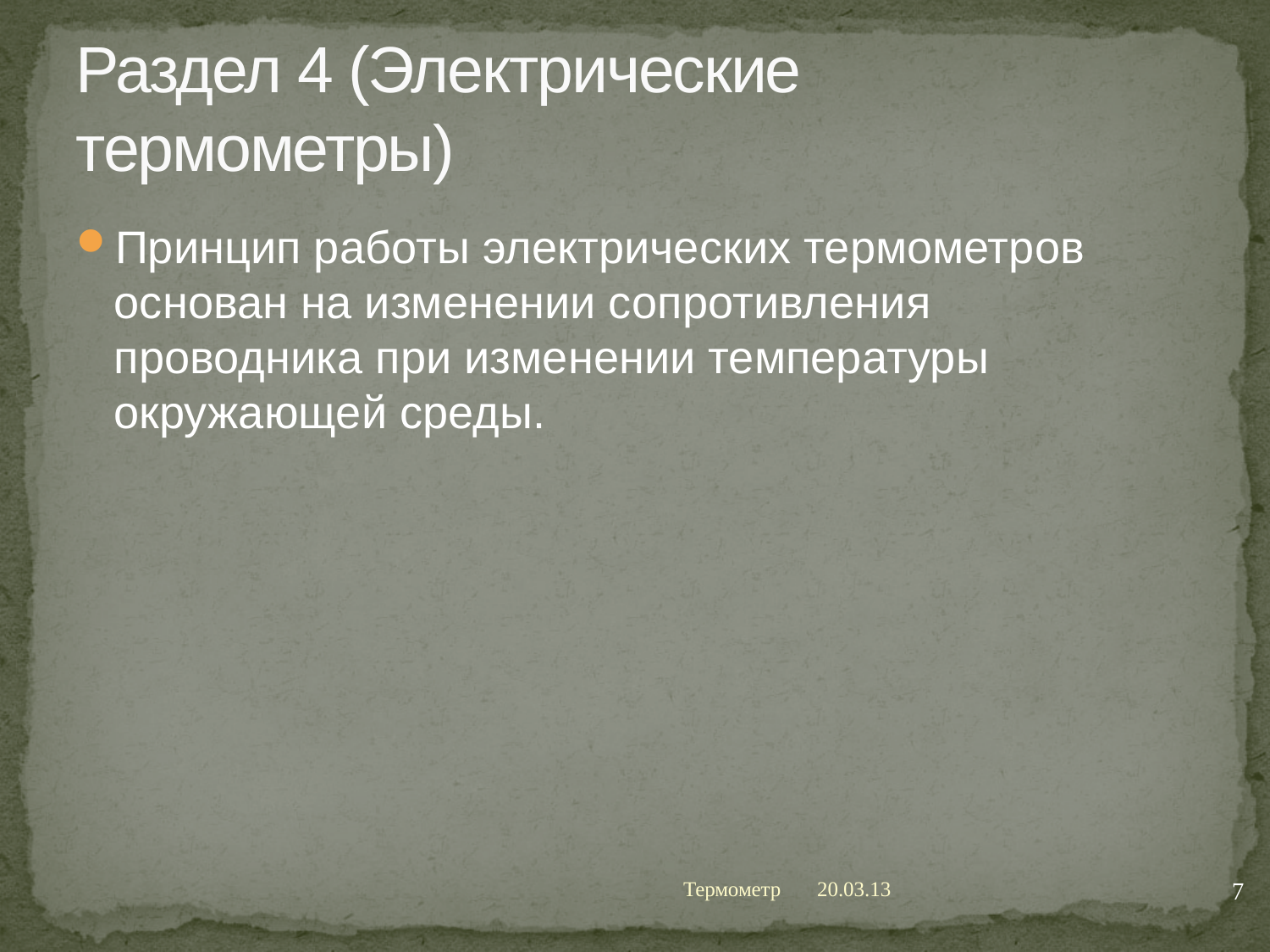

# Раздел 4 (Электрические термометры)
Принцип работы электрических термометров основан на изменении сопротивления проводника при изменении температуры окружающей среды.
7
Термометр
20.03.13